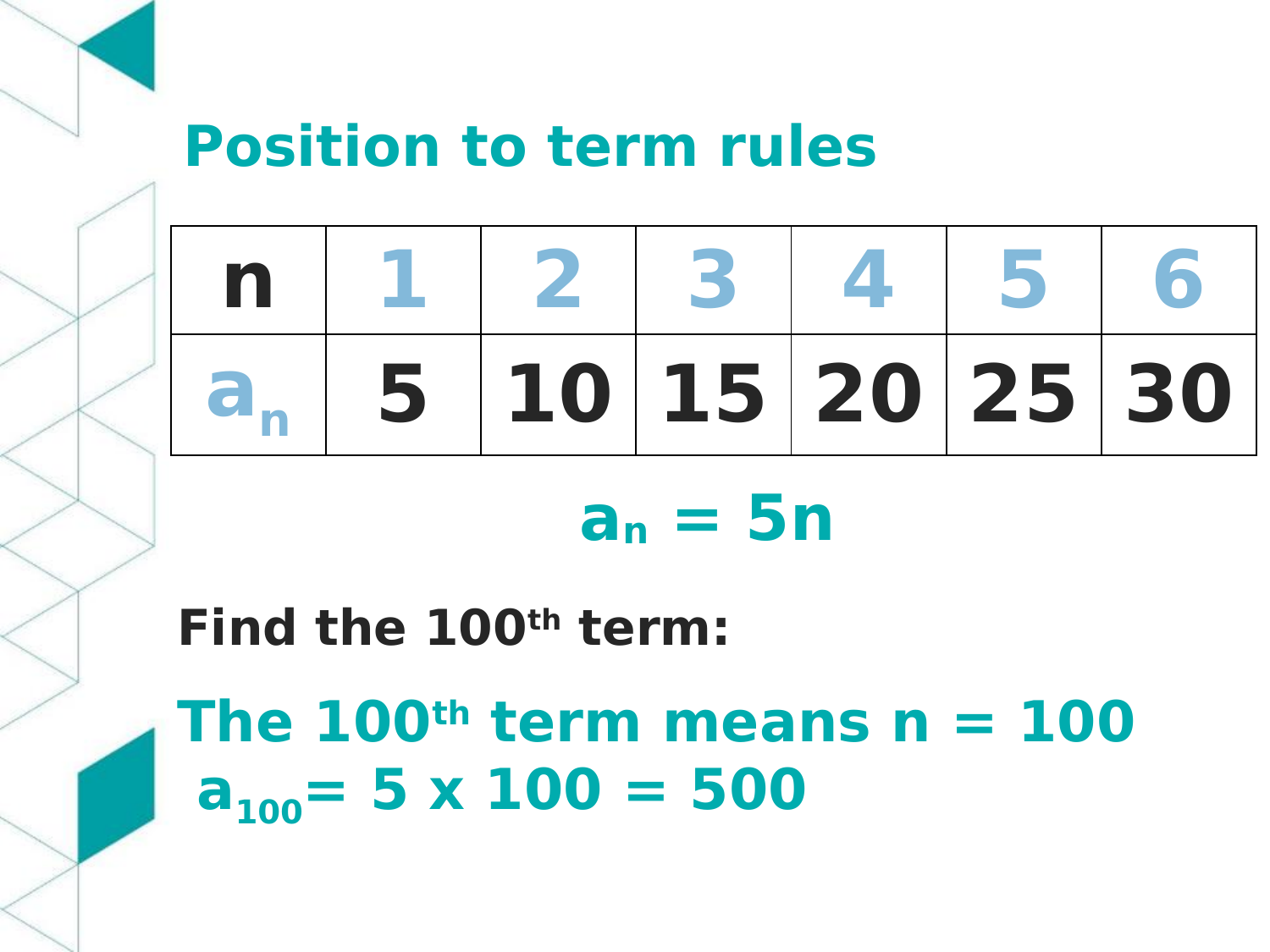

Position to term rules
| n | 1 | 2 | 3 | 4 | 5 | 6 |
| --- | --- | --- | --- | --- | --- | --- |
| an | 5 | 10 | 15 | 20 | 25 | 30 |
an = 5n
Find the 100th term:
The 100th term means n = 100
 a100= 5 x 100 = 500